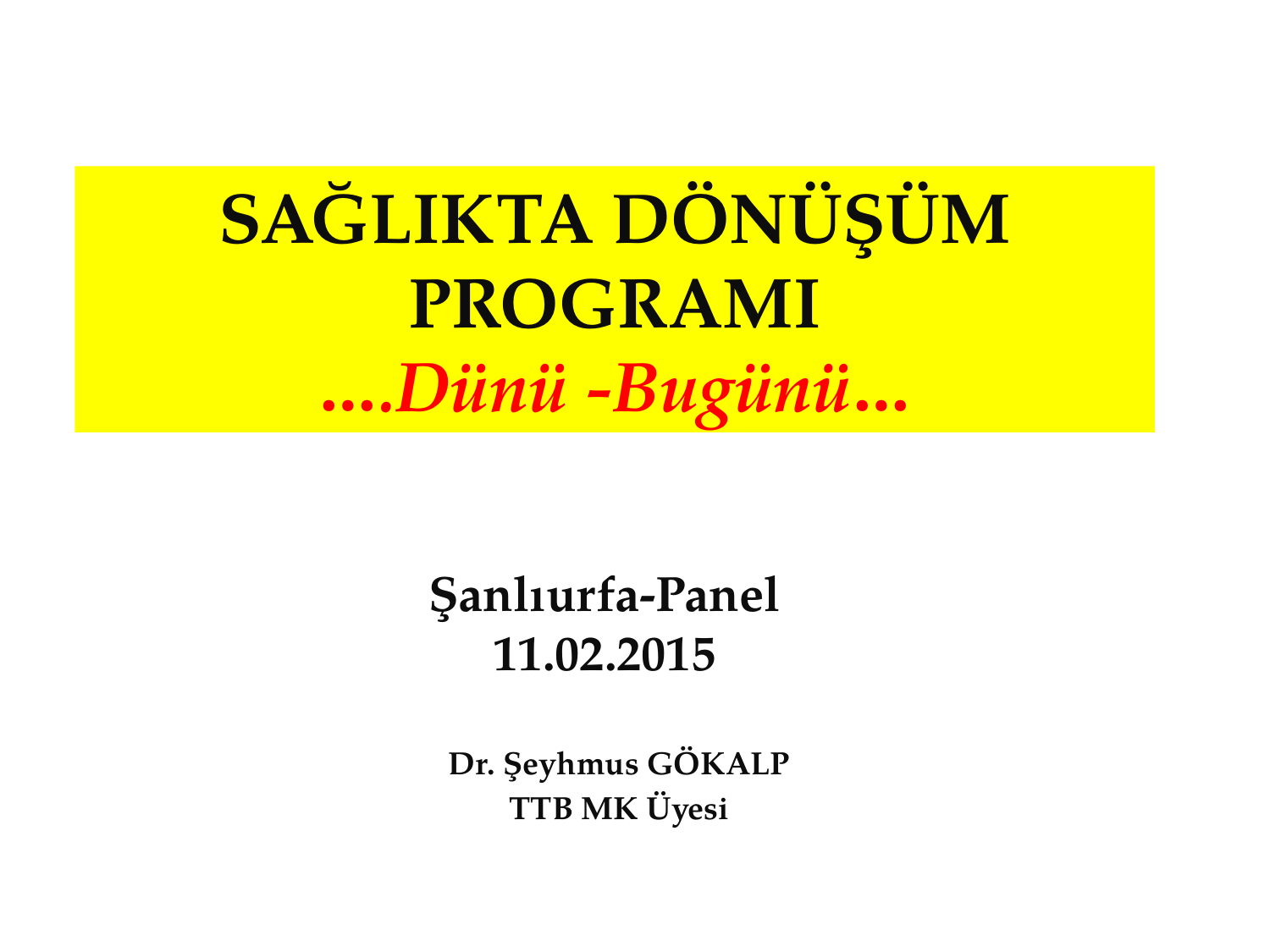

SAĞLIKTA DÖNÜŞÜM PROGRAMI
….Dünü -Bugünü…
# Şanlıurfa-Panel 11.02.2015
Dr. Şeyhmus GÖKALP
TTB MK Üyesi